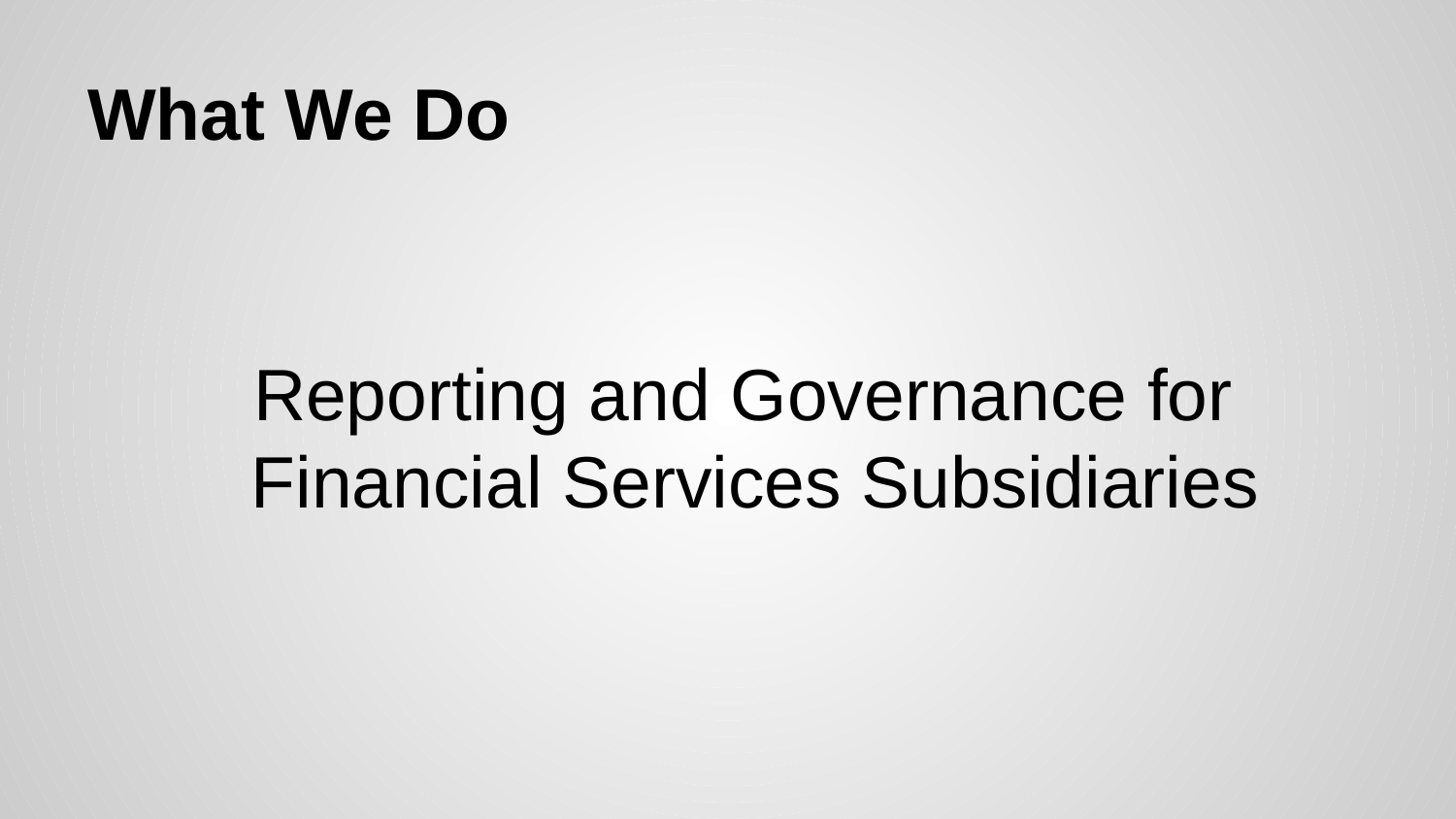

# What We Do
Reporting and Governance for Financial Services Subsidiaries